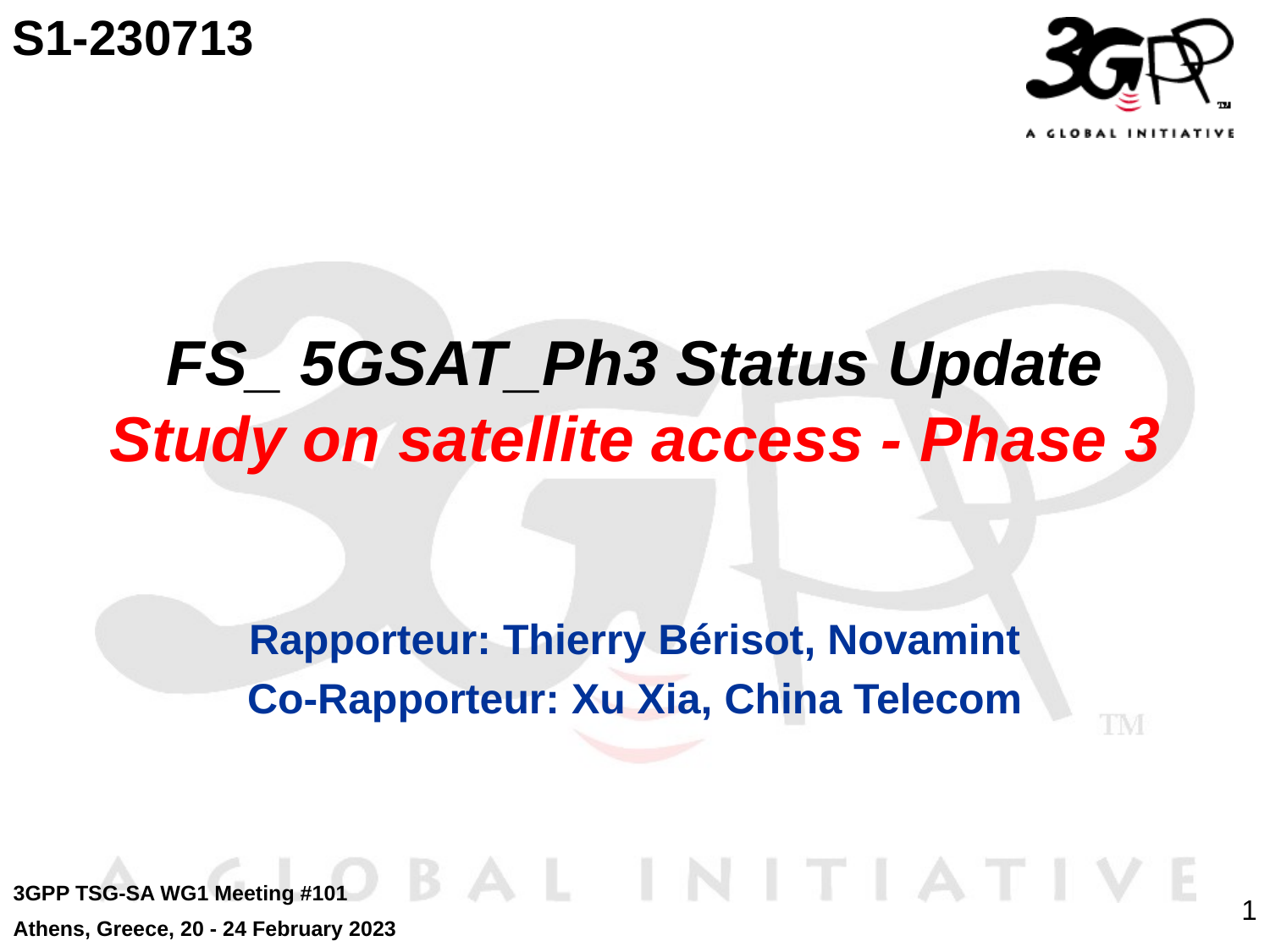

S1-230713
# FS_ 5GSAT_Ph3 Status Update Study on satellite access - Phase 3
Rapporteur: Thierry Bérisot, Novamint
Co-Rapporteur: Xu Xia, China Telecom
3GPP TSG-SA WG1 Meeting #101
Athens, Greece, 20 - 24 February 2023
1